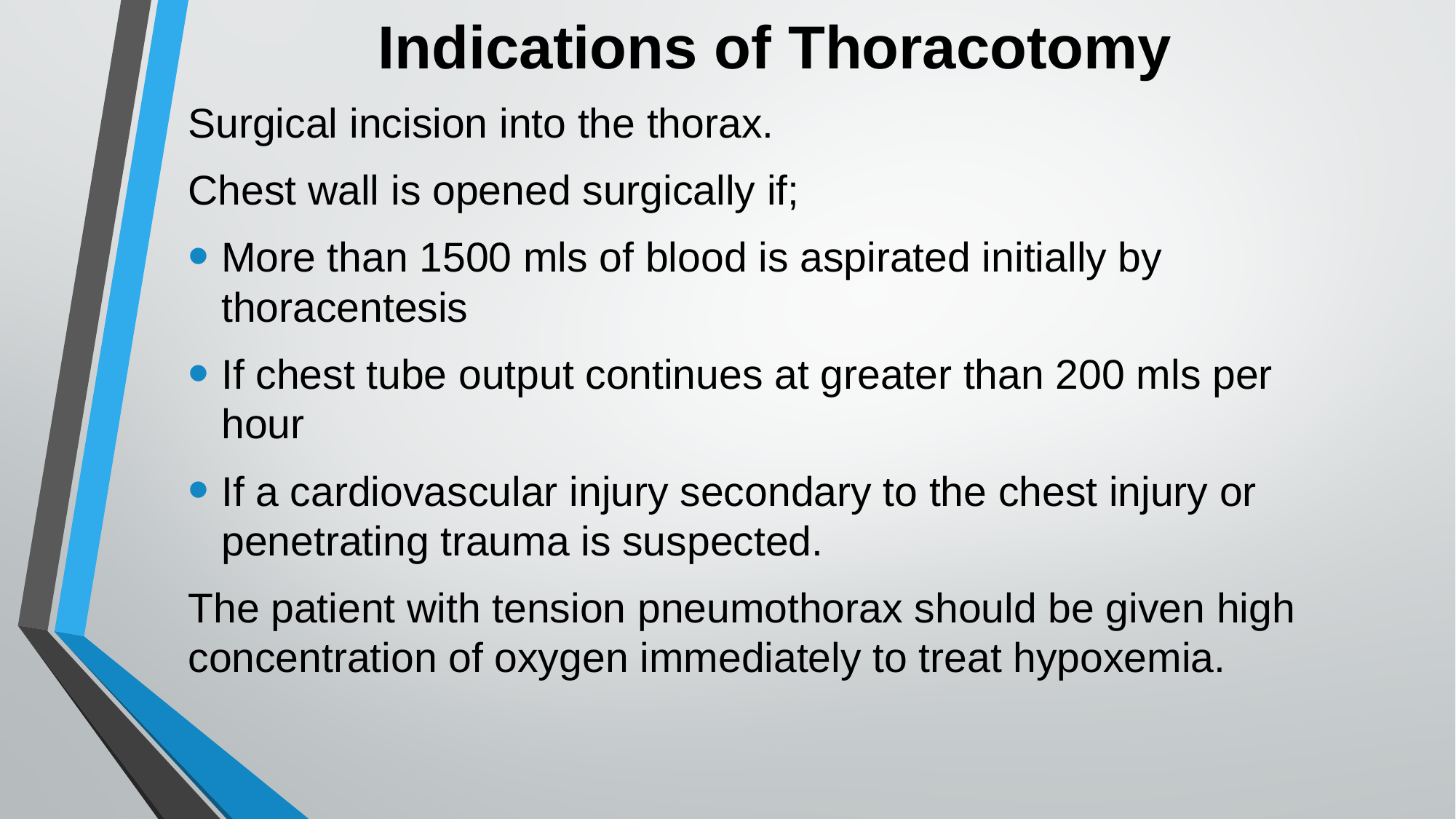

# Indications of Thoracotomy
Surgical incision into the thorax.
Chest wall is opened surgically if;
More than 1500 mls of blood is aspirated initially by thoracentesis
If chest tube output continues at greater than 200 mls per hour
If a cardiovascular injury secondary to the chest injury or penetrating trauma is suspected.
The patient with tension pneumothorax should be given high concentration of oxygen immediately to treat hypoxemia.